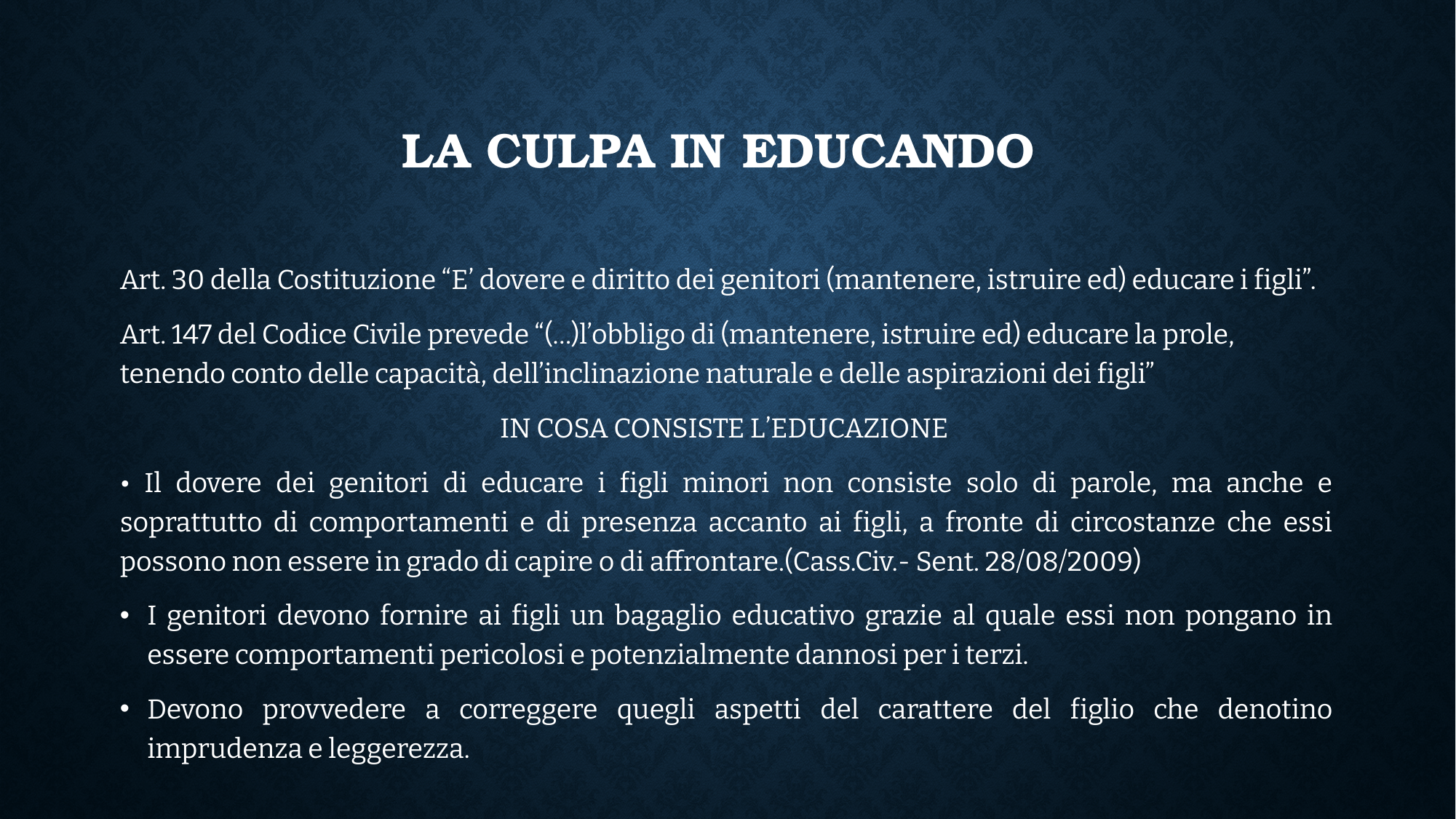

# La Culpa in educando
Art. 30 della Costituzione “E’ dovere e diritto dei genitori (mantenere, istruire ed) educare i figli”.
Art. 147 del Codice Civile prevede “(…)l’obbligo di (mantenere, istruire ed) educare la prole, tenendo conto delle capacità, dell’inclinazione naturale e delle aspirazioni dei figli”
IN COSA CONSISTE L’EDUCAZIONE
• Il dovere dei genitori di educare i figli minori non consiste solo di parole, ma anche e soprattutto di comportamenti e di presenza accanto ai figli, a fronte di circostanze che essi possono non essere in grado di capire o di affrontare.(Cass.Civ.- Sent. 28/08/2009)
I genitori devono fornire ai figli un bagaglio educativo grazie al quale essi non pongano in essere comportamenti pericolosi e potenzialmente dannosi per i terzi.
Devono provvedere a correggere quegli aspetti del carattere del figlio che denotino imprudenza e leggerezza.